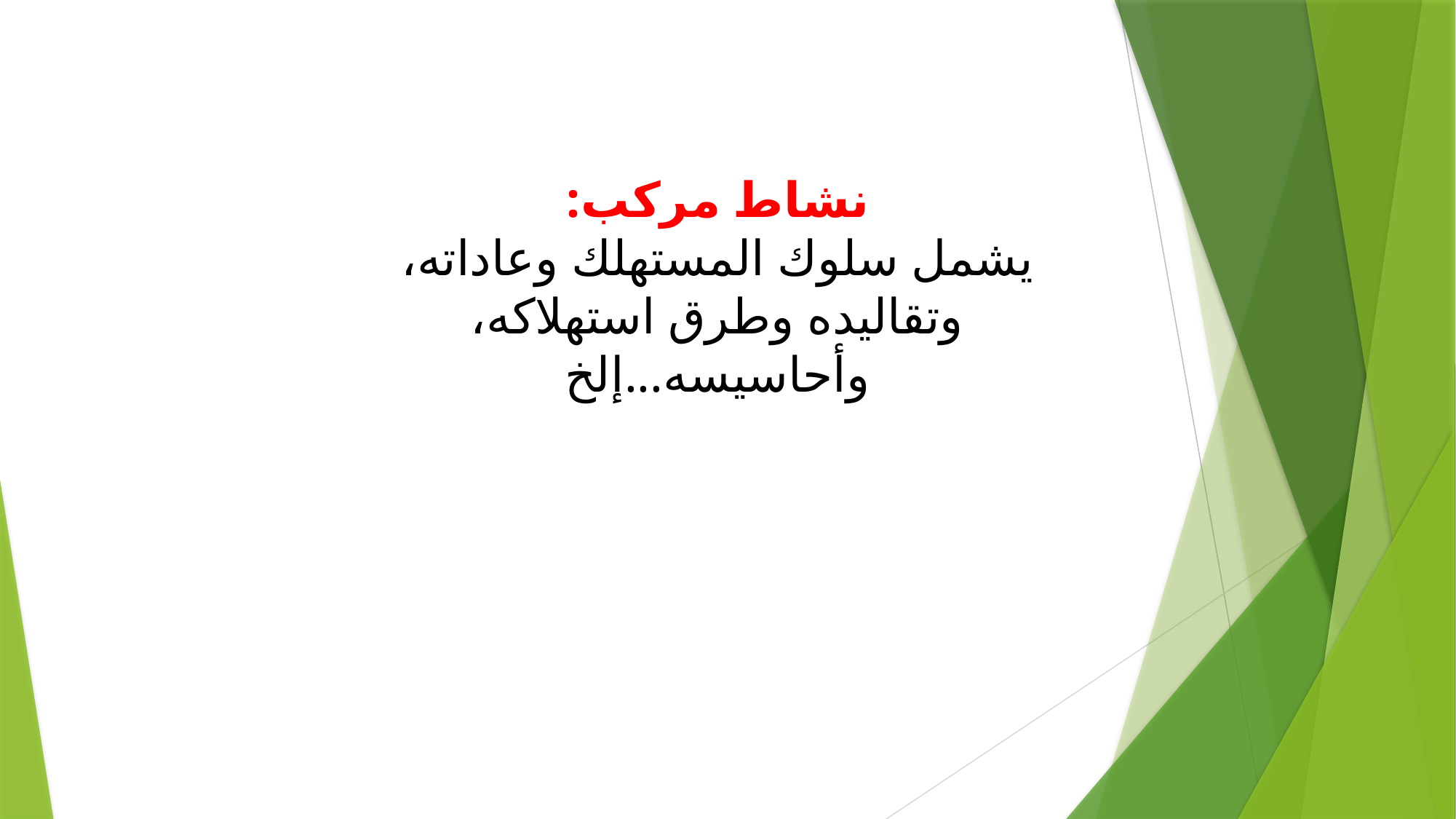

نشاط مركب:
يشمل سلوك المستهلك وعاداته، وتقاليده وطرق استهلاكه، وأحاسيسه...إلخ